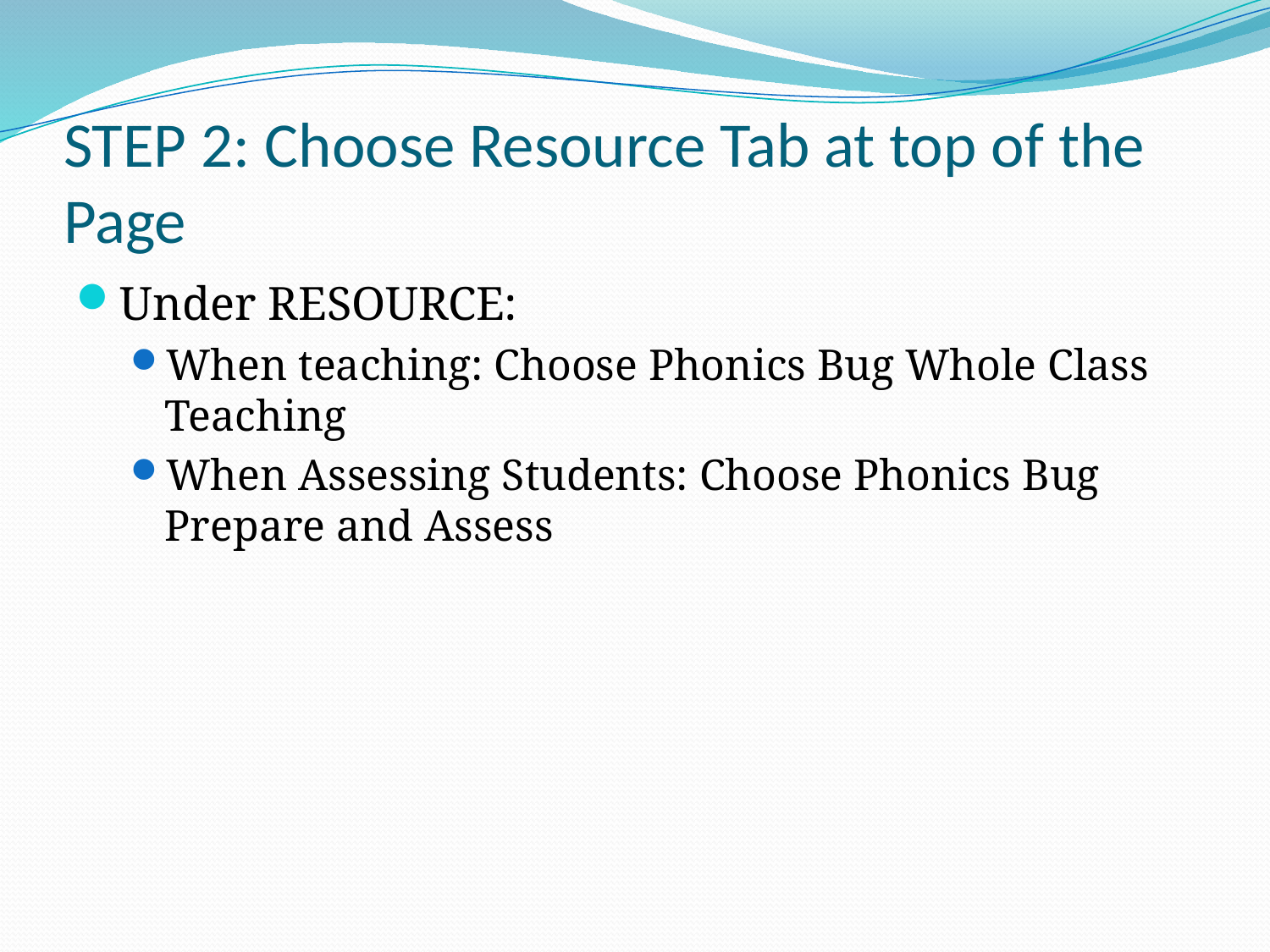

# STEP 2: Choose Resource Tab at top of the Page
Under RESOURCE:
When teaching: Choose Phonics Bug Whole Class Teaching
When Assessing Students: Choose Phonics Bug Prepare and Assess